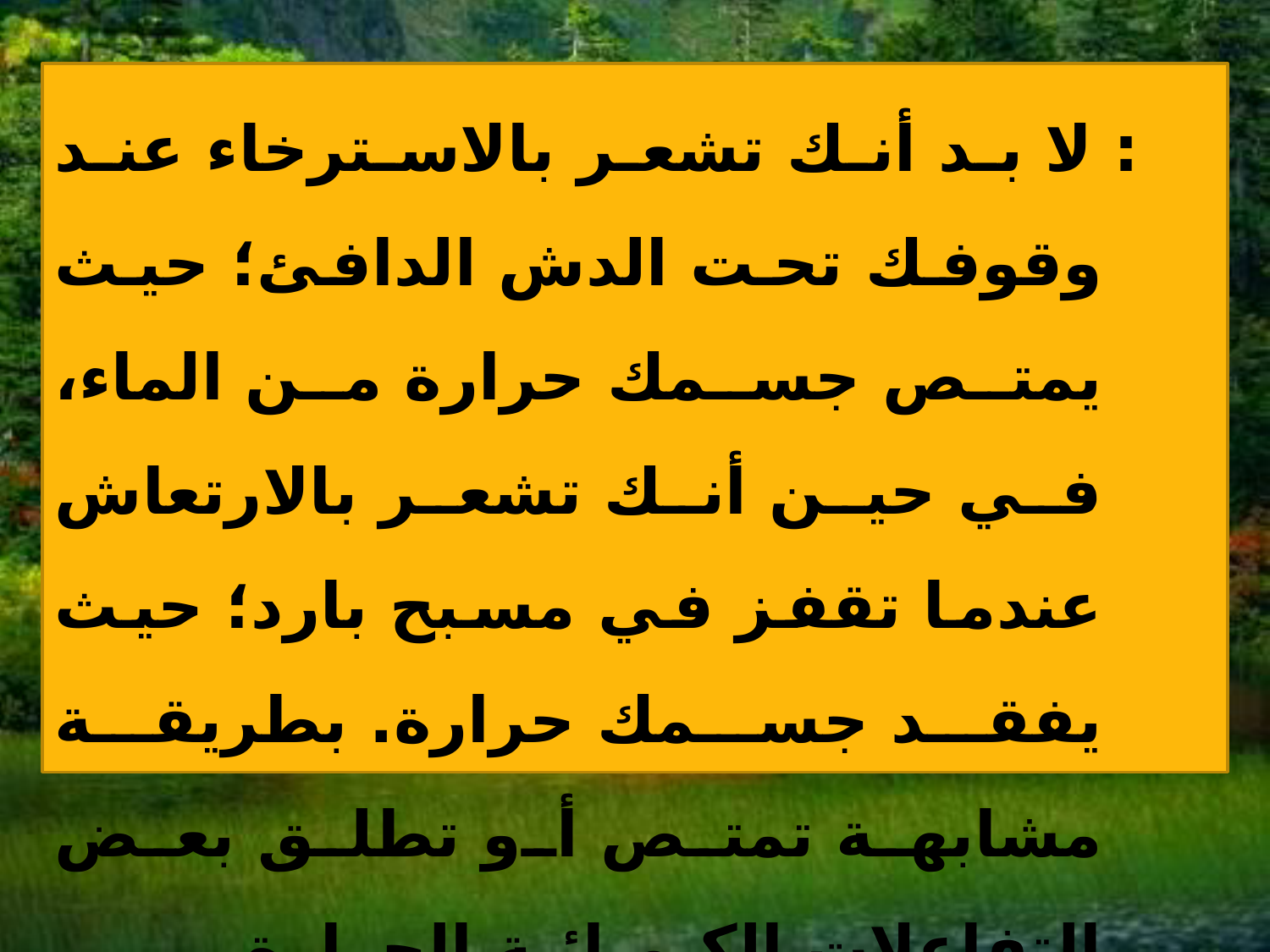

: لا بد أنك تشعر بالاسترخاء عند وقوفك تحت الدش الدافئ؛ حيث يمتص جسمك حرارة من الماء، في حين أنك تشعر بالارتعاش عندما تقفز في مسبح بارد؛ حيث يفقد جسمك حرارة. بطريقة مشابهة تمتص أو تطلق بعض التفاعلات الكيميائية الحرارة..